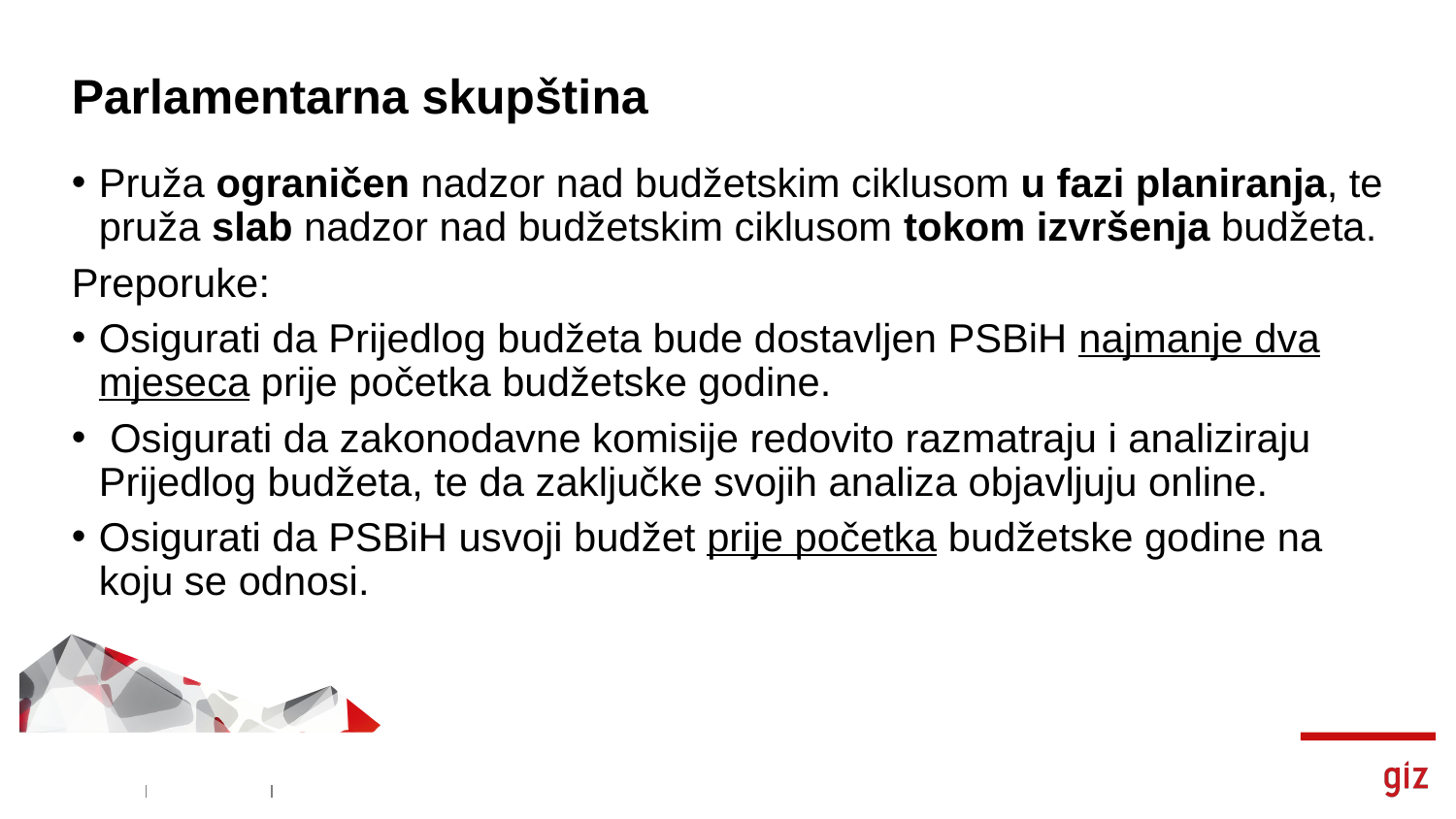

# Parlamentarna skupština
Pruža ograničen nadzor nad budžetskim ciklusom u fazi planiranja, te pruža slab nadzor nad budžetskim ciklusom tokom izvršenja budžeta.
Preporuke:
Osigurati da Prijedlog budžeta bude dostavljen PSBiH najmanje dva mjeseca prije početka budžetske godine.
 Osigurati da zakonodavne komisije redovito razmatraju i analiziraju Prijedlog budžeta, te da zaključke svojih analiza objavljuju online.
Osigurati da PSBiH usvoji budžet prije početka budžetske godine na koju se odnosi.